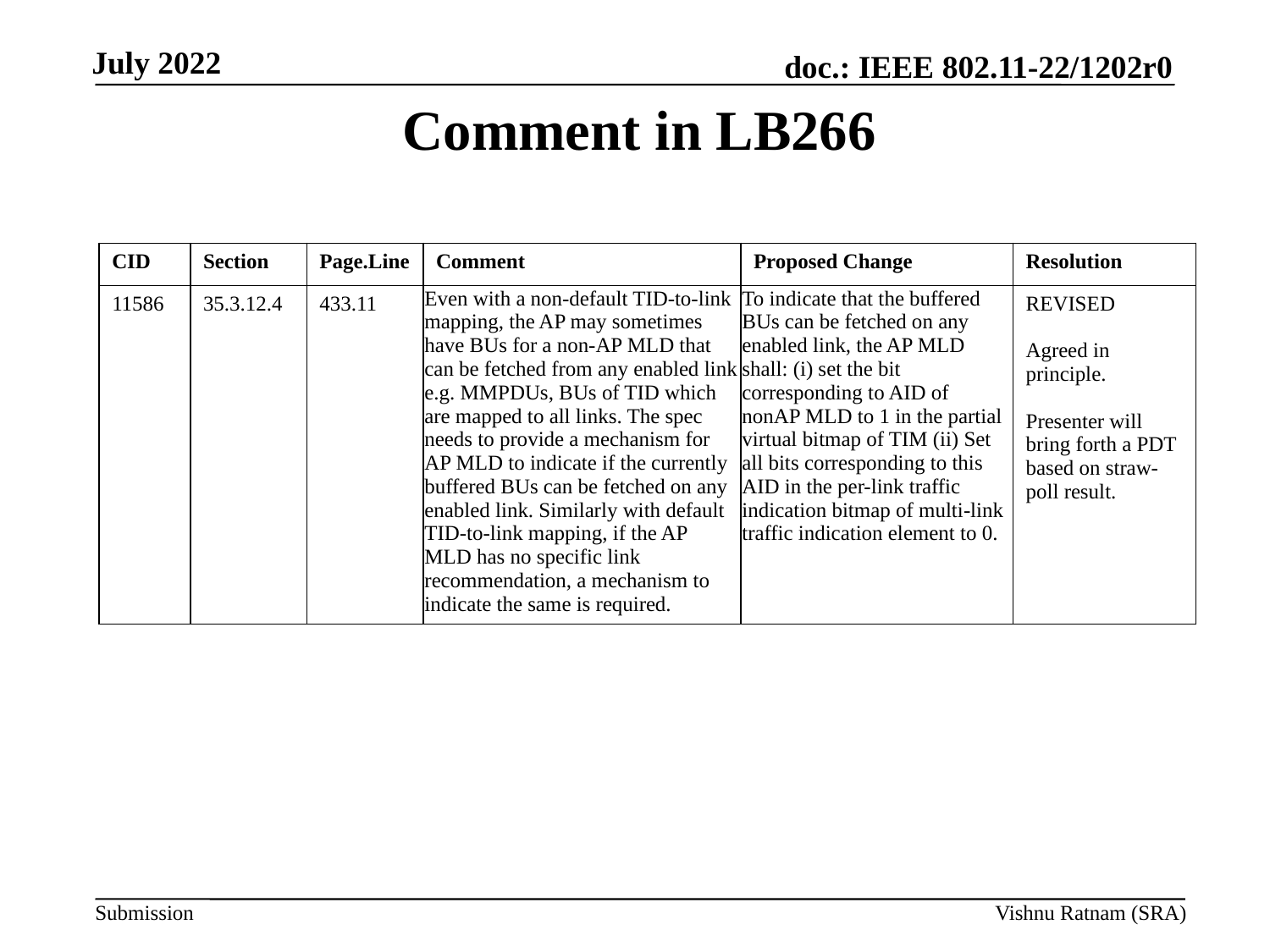

# Comment in LB266
| CID | Section | Page.Line | Comment | Proposed Change | Resolution |
| --- | --- | --- | --- | --- | --- |
| 11586 | 35.3.12.4 | 433.11 | Even with a non-default TID-to-link mapping, the AP may sometimes have BUs for a non-AP MLD that can be fetched from any enabled link e.g. MMPDUs, BUs of TID which are mapped to all links. The spec needs to provide a mechanism for AP MLD to indicate if the currently buffered BUs can be fetched on any enabled link. Similarly with default TID-to-link mapping, if the AP MLD has no specific link recommendation, a mechanism to indicate the same is required. | To indicate that the buffered BUs can be fetched on any enabled link, the AP MLD shall: (i) set the bit corresponding to AID of nonAP MLD to 1 in the partial virtual bitmap of TIM (ii) Set all bits corresponding to this AID in the per-link traffic indication bitmap of multi-link traffic indication element to 0. | REVISED Agreed in principle. Presenter will bring forth a PDT based on straw-poll result. |
Vishnu Ratnam (SRA)